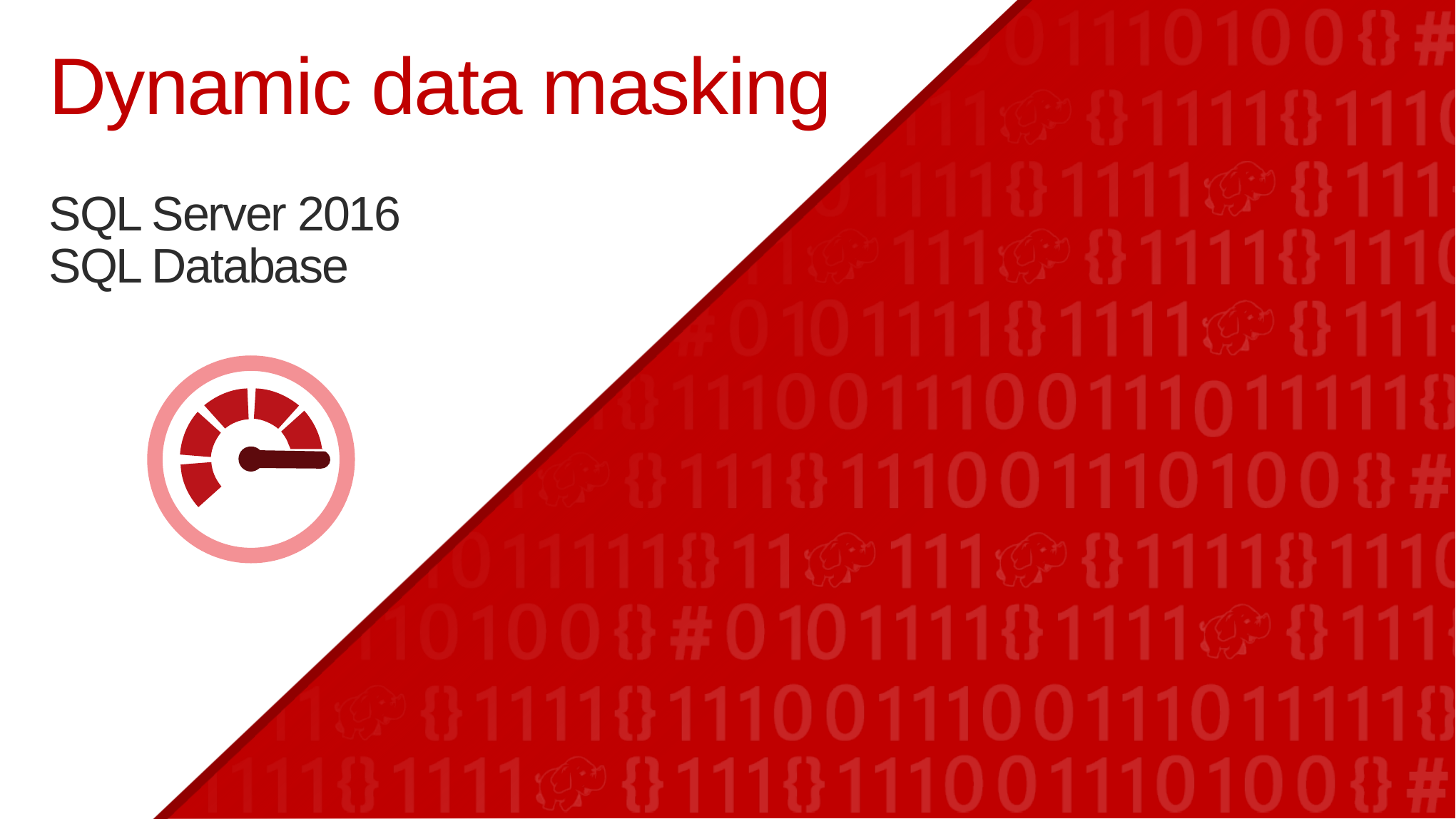

# Dynamic data masking
SQL Server 2016
SQL Database